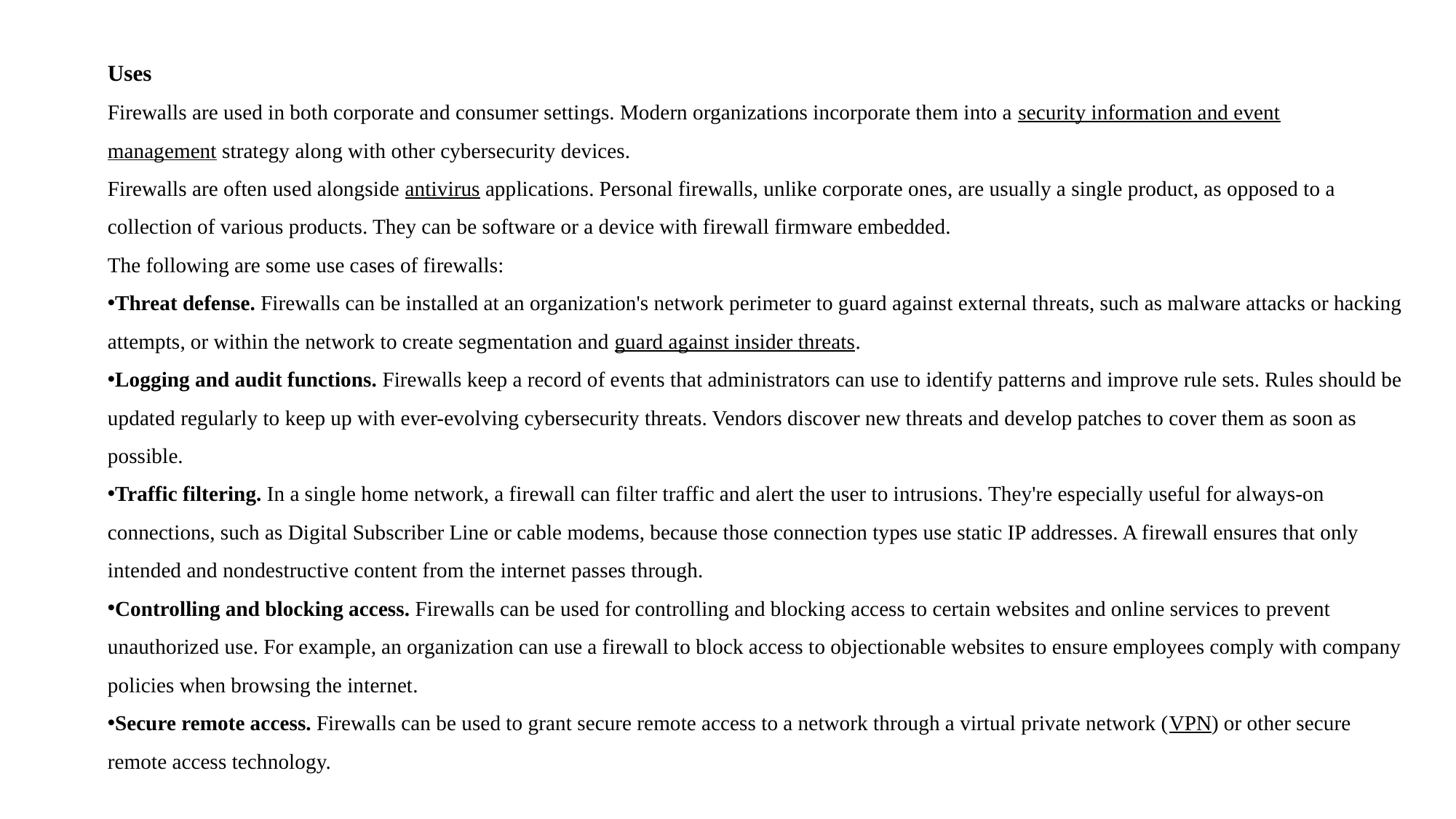

Uses
Firewalls are used in both corporate and consumer settings. Modern organizations incorporate them into a security information and event management strategy along with other cybersecurity devices.
Firewalls are often used alongside antivirus applications. Personal firewalls, unlike corporate ones, are usually a single product, as opposed to a collection of various products. They can be software or a device with firewall firmware embedded.
The following are some use cases of firewalls:
Threat defense. Firewalls can be installed at an organization's network perimeter to guard against external threats, such as malware attacks or hacking attempts, or within the network to create segmentation and guard against insider threats.
Logging and audit functions. Firewalls keep a record of events that administrators can use to identify patterns and improve rule sets. Rules should be updated regularly to keep up with ever-evolving cybersecurity threats. Vendors discover new threats and develop patches to cover them as soon as possible.
Traffic filtering. In a single home network, a firewall can filter traffic and alert the user to intrusions. They're especially useful for always-on connections, such as Digital Subscriber Line or cable modems, because those connection types use static IP addresses. A firewall ensures that only intended and nondestructive content from the internet passes through.
Controlling and blocking access. Firewalls can be used for controlling and blocking access to certain websites and online services to prevent unauthorized use. For example, an organization can use a firewall to block access to objectionable websites to ensure employees comply with company policies when browsing the internet.
Secure remote access. Firewalls can be used to grant secure remote access to a network through a virtual private network (VPN) or other secure remote access technology.